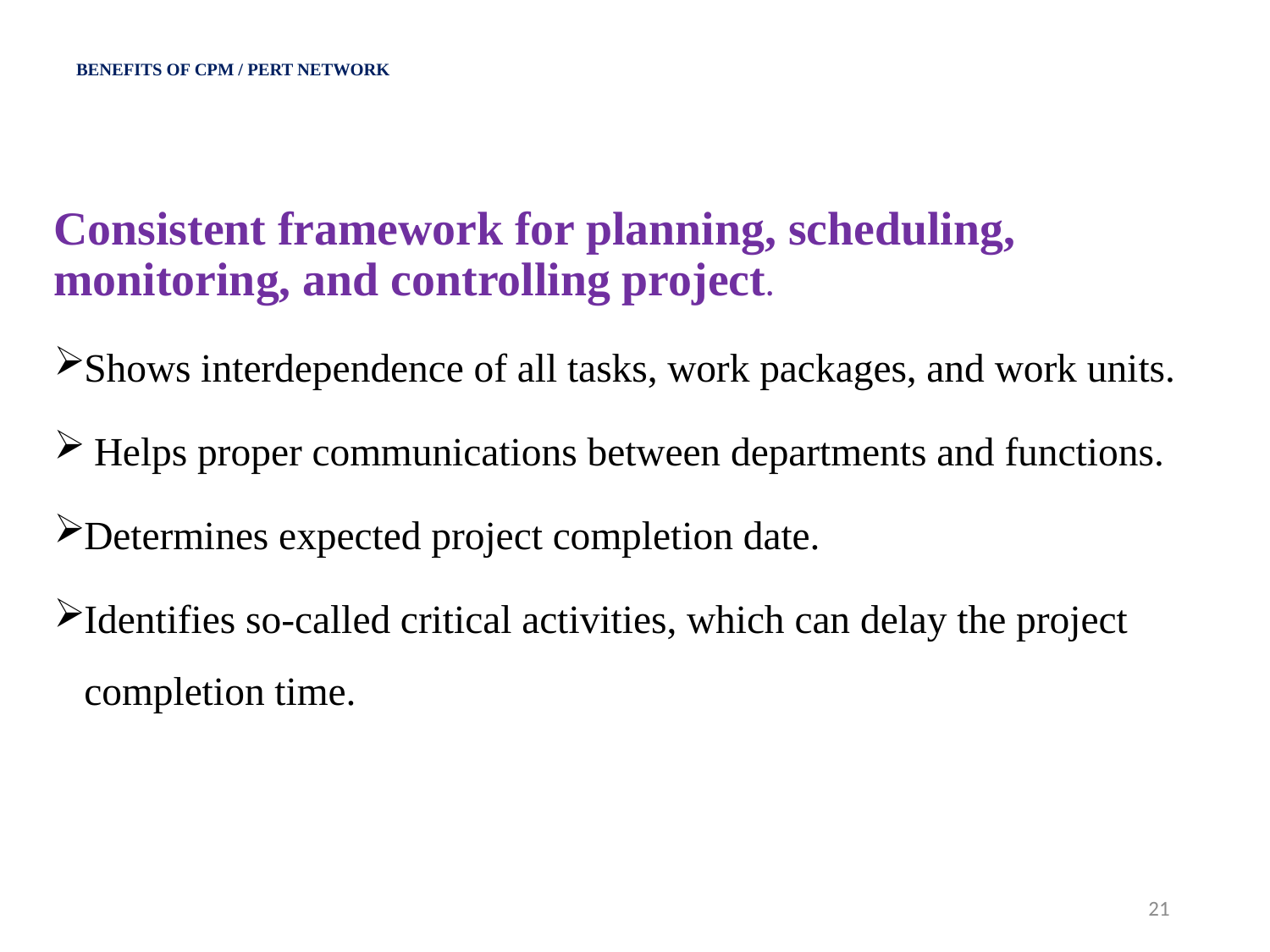

# BENEFITS OF CPM / PERT NETWORK
Consistent framework for planning, scheduling, monitoring, and controlling project.
Shows interdependence of all tasks, work packages, and work units.
 Helps proper communications between departments and functions.
Determines expected project completion date.
Identifies so-called critical activities, which can delay the project completion time.
21